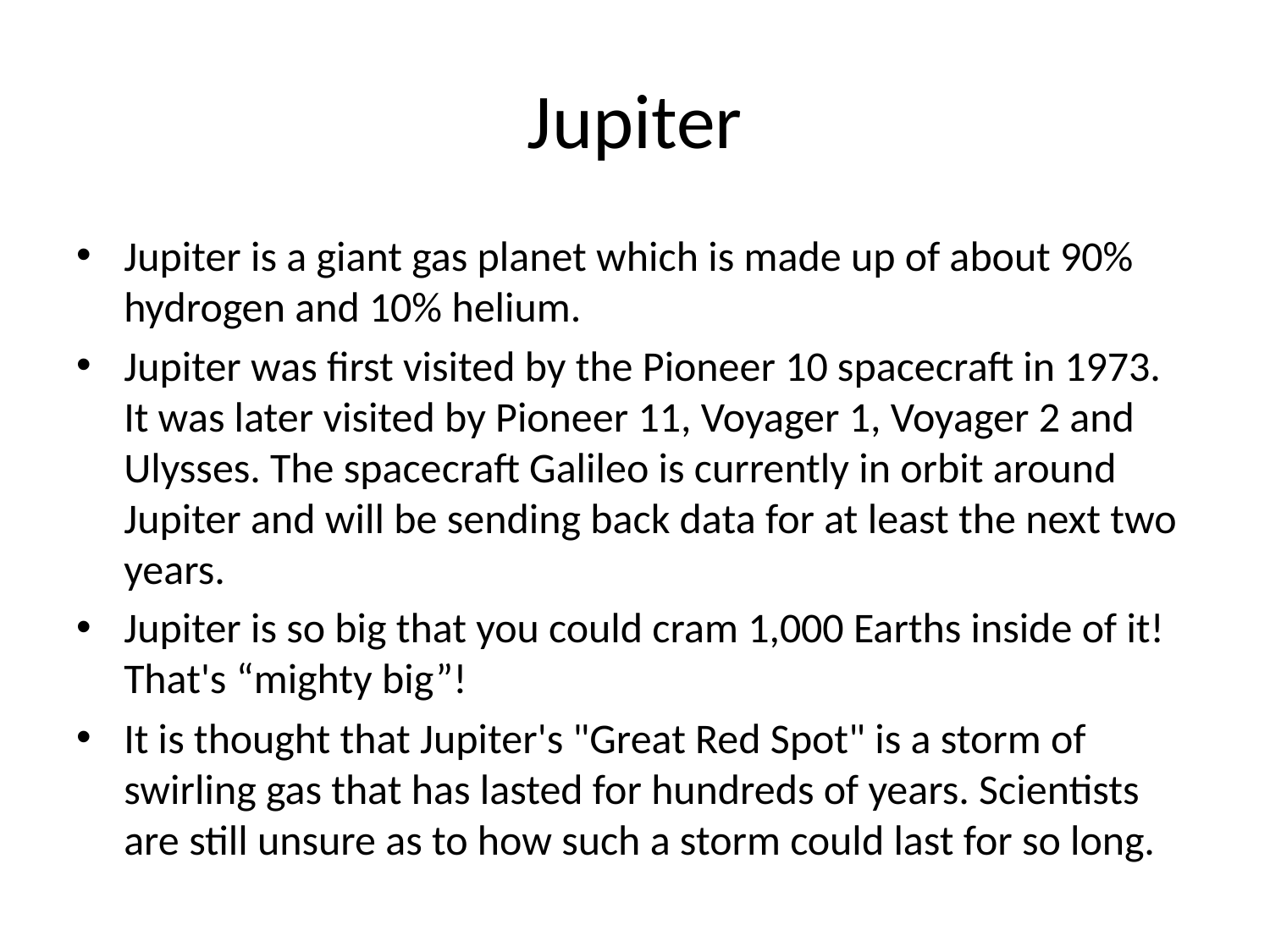

# Jupiter
Jupiter is a giant gas planet which is made up of about 90% hydrogen and 10% helium.
Jupiter was first visited by the Pioneer 10 spacecraft in 1973. It was later visited by Pioneer 11, Voyager 1, Voyager 2 and Ulysses. The spacecraft Galileo is currently in orbit around Jupiter and will be sending back data for at least the next two years.
Jupiter is so big that you could cram 1,000 Earths inside of it! That's “mighty big”!
It is thought that Jupiter's "Great Red Spot" is a storm of swirling gas that has lasted for hundreds of years. Scientists are still unsure as to how such a storm could last for so long.

Jupiter has 16 known moons! There are four large "Galilean" moons, and 12 small ones.